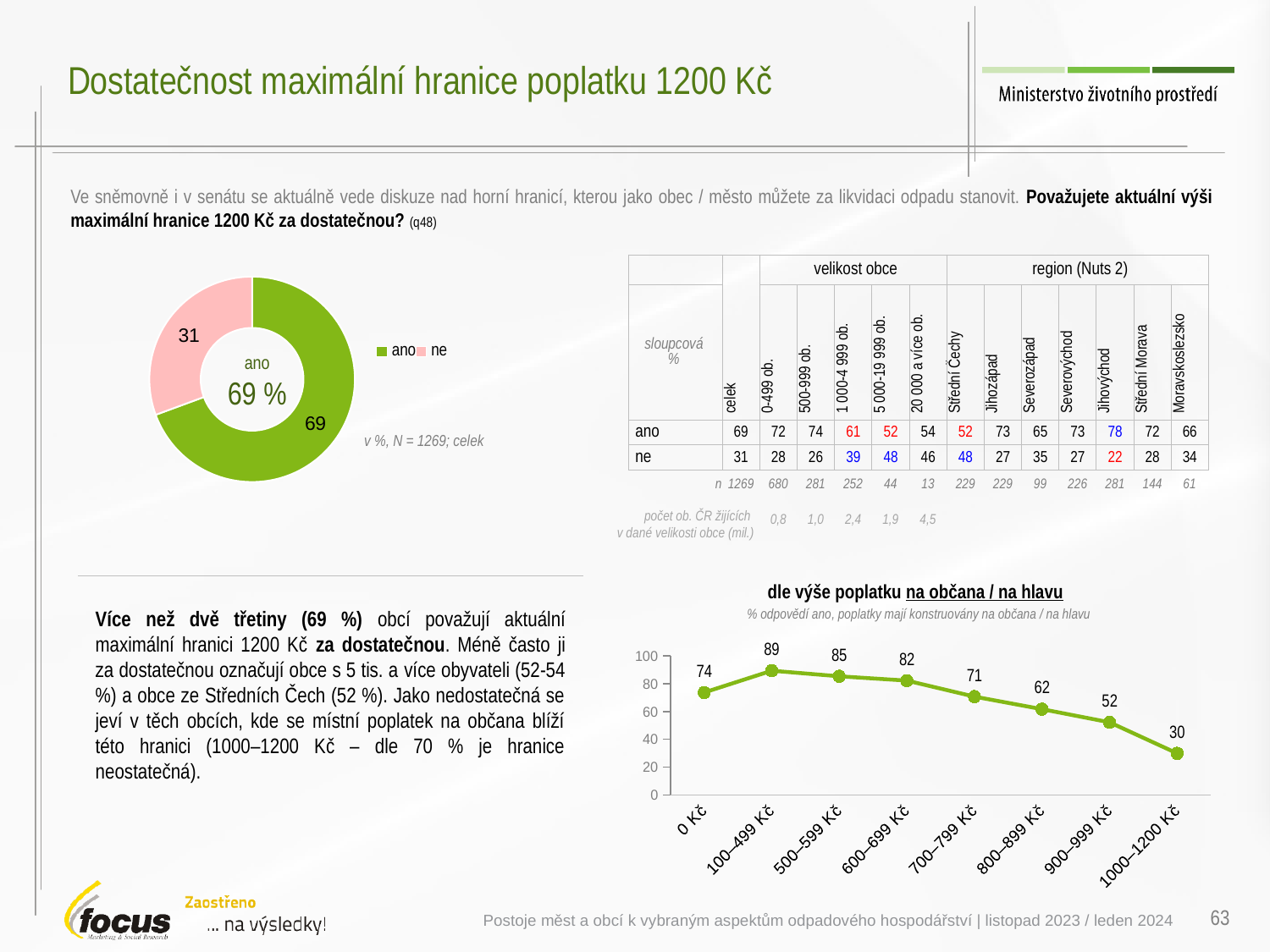

# Dostatečnost maximální hranice poplatku 1200 Kč
Ve sněmovně i v senátu se aktuálně vede diskuze nad horní hranicí, kterou jako obec / město můžete za likvidaci odpadu stanovit. Považujete aktuální výši maximální hranice 1200 Kč za dostatečnou? (q48)

### Chart

| Category |  |
|---|---|
| ano | 69.381482561 |
| ne | 30.618517439 |
|  | celek | velikost obce |  |  |  |  | region (Nuts 2) |  |  |  |  |  |  |
| --- | --- | --- | --- | --- | --- | --- | --- | --- | --- | --- | --- | --- | --- |
| sloupcová % | celek | 0-499 ob. | 500-999 ob. | 1 000-4 999 ob. | 5 000-19 999 ob. | 20 000 a více ob. | Střední Čechy | Jihozápad | Severozápad | Severovýchod | Jihovýchod | Střední Morava | Moravskoslezsko |
| ano | 69 | 72 | 74 | 61 | 52 | 54 | 52 | 73 | 65 | 73 | 78 | 72 | 66 |
| ne | 31 | 28 | 26 | 39 | 48 | 46 | 48 | 27 | 35 | 27 | 22 | 28 | 34 |
| n | 1269 | 680 | 281 | 252 | 44 | 13 | 229 | 229 | 99 | 226 | 281 | 144 | 61 |
|  |  | 0,8 | 1,0 | 2,4 | 1,9 | 4,5 |  |  |  |  |  |  |  |
ano
69 %
v %, N = 1269; celek
počet ob. ČR žijících
v dané velikosti obce (mil.)

### Chart

| Category |  |
|---|---|
| 0 Kč | 73.72127239545 |
| 100–499 Kč | 89.39348963869 |
| 500–599 Kč | 85.34600375667 |
| 600–699 Kč | 82.25149493912 |
| 700–799 Kč | 70.74418228767 |
| 800–899 Kč | 61.72092940445 |
| 900–999 Kč | 52.22789033692 |
| 1000–1200 Kč | 29.91035423773 |
dle výše poplatku na občana / na hlavu
Více než dvě třetiny (69 %) obcí považují aktuální maximální hranici 1200 Kč za dostatečnou. Méně často ji za dostatečnou označují obce s 5 tis. a více obyvateli (52-54 %) a obce ze Středních Čech (52 %). Jako nedostatečná se jeví v těch obcích, kde se místní poplatek na občana blíží této hranici (1000–1200 Kč – dle 70 % je hranice neostatečná).
% odpovědí ano, poplatky mají konstruovány na občana / na hlavu